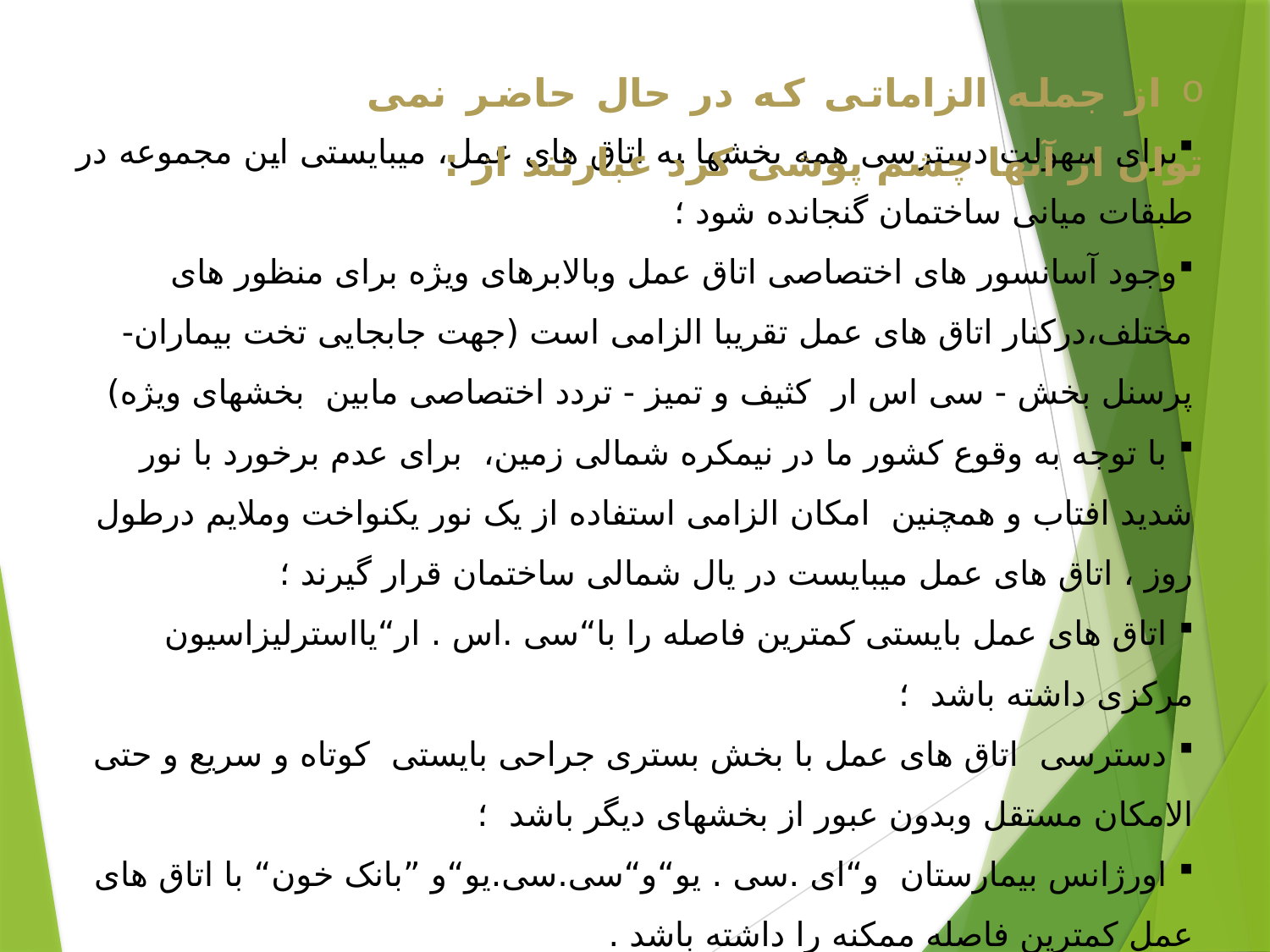

از جمله الزاماتی که در حال حاضر نمی توان از آنها چشم پوشی کرد عبارتند از :

برای سهولت دسترسی همه بخشها به اتاق های عمل، میبایستی این مجموعه در طبقات میانی ساختمان گنجانده شود ؛
وجود آسانسور های اختصاصی اتاق عمل وبالابرهای ویژه برای منظور های مختلف،درکنار اتاق های عمل تقریبا الزامی است (جهت جابجایی تخت بیماران- پرسنل بخش - سی اس ار  کثیف و تمیز - تردد اختصاصی مابین  بخشهای ویژه)
 با توجه به وقوع کشور ما در نیمکره شمالی زمین،  برای عدم برخورد با نور شدید افتاب و همچنین  امکان الزامی استفاده از یک نور یکنواخت وملایم درطول روز ، اتاق های عمل میبایست در یال شمالی ساختمان قرار گیرند ؛
 اتاق های عمل بایستی کمترین فاصله را با“سی .اس . ار“یااسترلیزاسیون مرکزی داشته باشد  ؛
 دسترسی  اتاق های عمل با بخش بستری جراحی بایستی  کوتاه و سریع و حتی الامکان مستقل وبدون عبور از بخشهای دیگر باشد  ؛
 اورژانس بیمارستان  و“ای .سی . یو“و“سی.سی.یو“و ”بانک خون“ با اتاق های عمل کمترین فاصله ممکنه را داشته باشد .